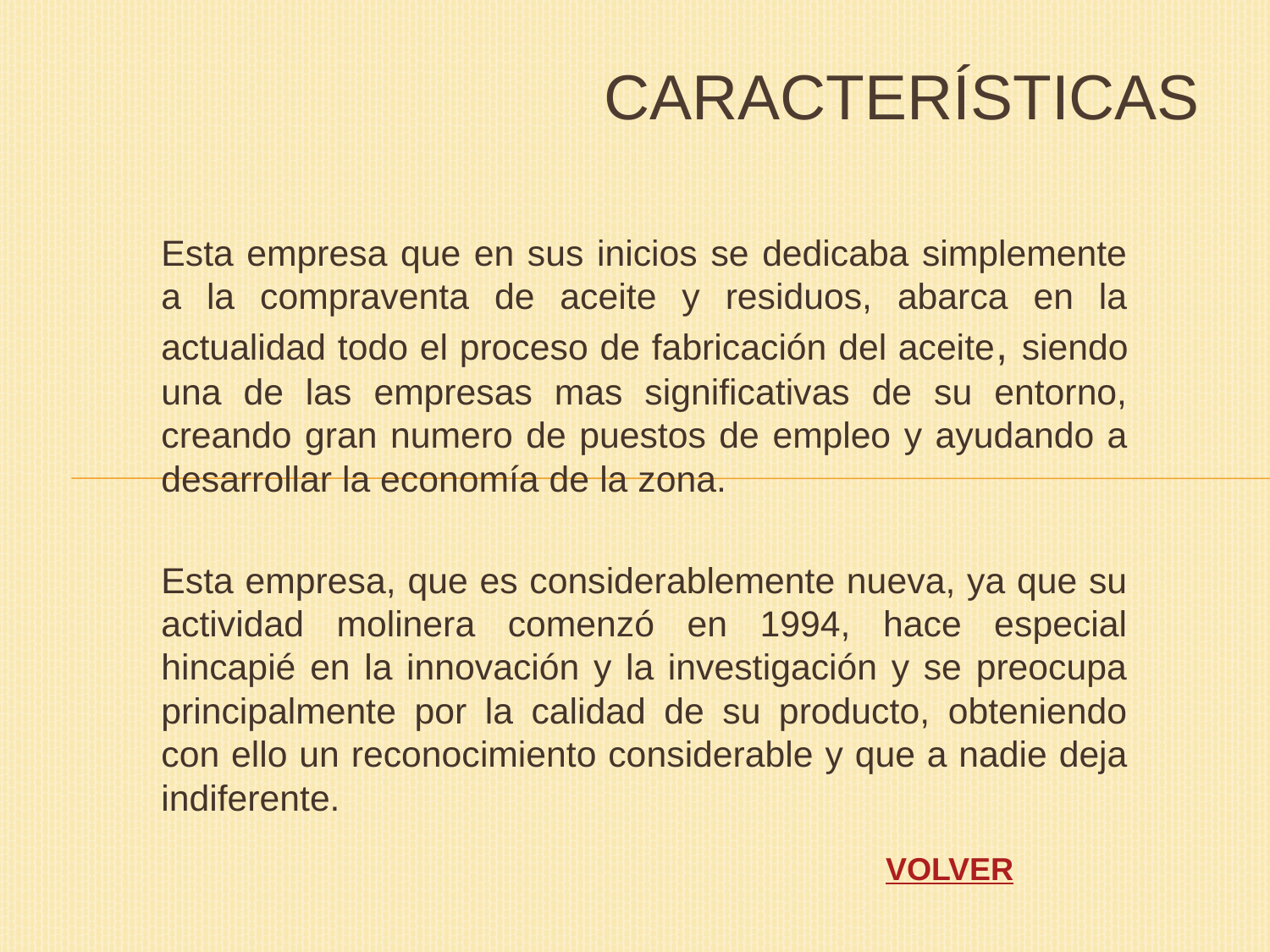

# Características
Esta empresa que en sus inicios se dedicaba simplemente a la compraventa de aceite y residuos, abarca en la actualidad todo el proceso de fabricación del aceite, siendo una de las empresas mas significativas de su entorno, creando gran numero de puestos de empleo y ayudando a desarrollar la economía de la zona.

Esta empresa, que es considerablemente nueva, ya que su actividad molinera comenzó en 1994, hace especial hincapié en la innovación y la investigación y se preocupa principalmente por la calidad de su producto, obteniendo con ello un reconocimiento considerable y que a nadie deja indiferente.

VOLVER